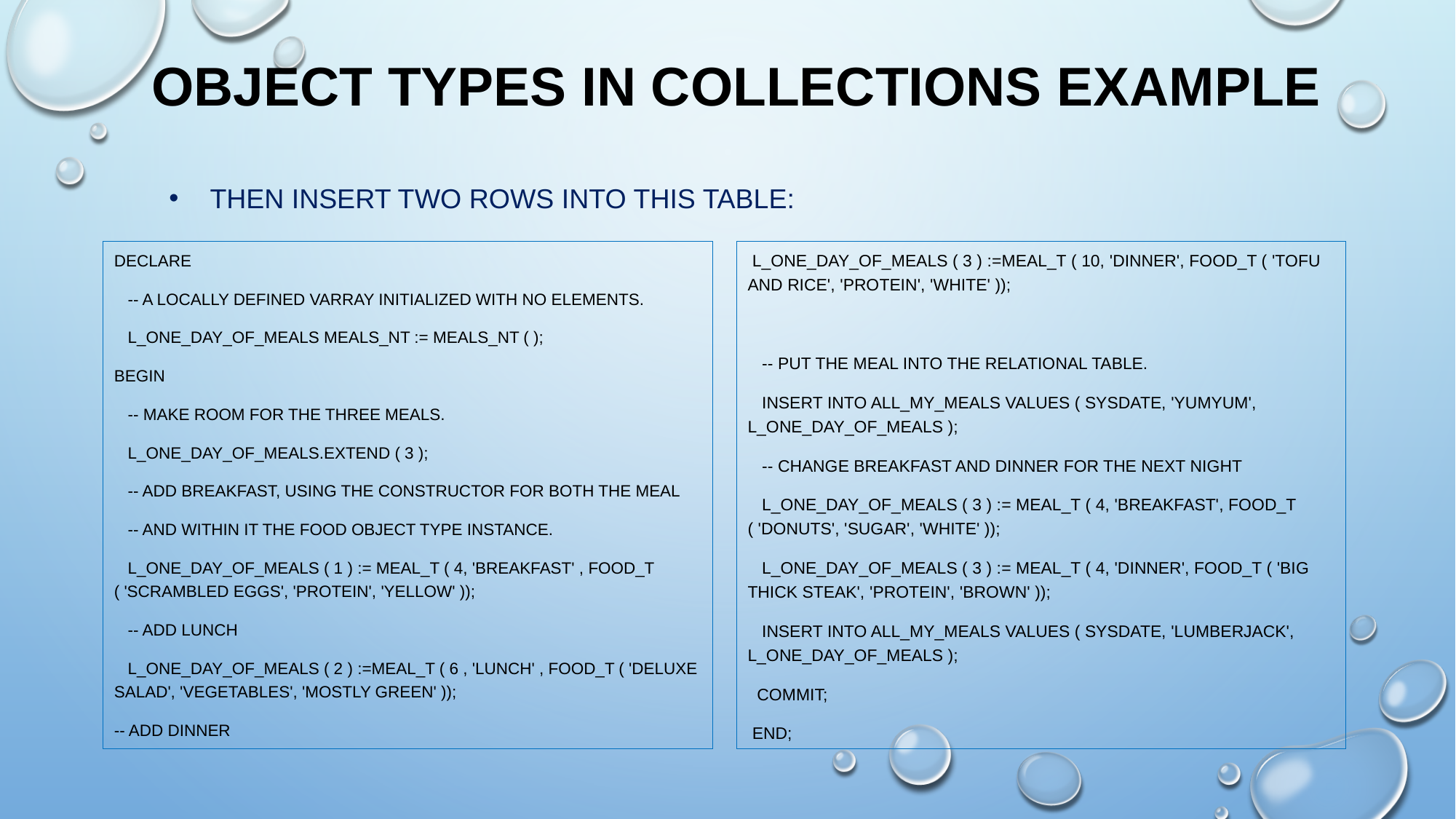

# Object Types in Collections Example
Then insert two rows into this table:
 l_one_day_of_meals ( 3 ) :=meal_t ( 10, 'DINNER', food_t ( 'Tofu and Rice', 'Protein', 'White' ));

   -- Put the meal into the relational table.
   INSERT INTO all_my_meals VALUES ( SYSDATE, 'YumYum', l_one_day_of_meals );
   -- Change breakfast and dinner for the next night
   l_one_day_of_meals ( 3 ) := meal_t ( 4, 'BREAKFAST', food_t ( 'Donuts', 'Sugar', 'White' ));
   l_one_day_of_meals ( 3 ) := meal_t ( 4, 'DINNER', food_t ( 'Big Thick Steak', 'Protein', 'Brown' ));
   INSERT INTO all_my_meals VALUES ( SYSDATE, 'Lumberjack', l_one_day_of_meals );
  COMMIT;
 END;
DECLARE
   -- A locally defined varray initialized with no elements.
   l_one_day_of_meals meals_nt := meals_nt ( );
BEGIN
   -- Make room for the three meals.
   l_one_day_of_meals.EXTEND ( 3 );
   -- Add breakfast, using the constructor for both the meal
   -- and within it the food object type instance.
   l_one_day_of_meals ( 1 ) := meal_t ( 4, 'BREAKFAST' , food_t ( 'Scrambled Eggs', 'Protein', 'Yellow' ));
   -- Add lunch
   l_one_day_of_meals ( 2 ) :=meal_t ( 6 , 'LUNCH' , food_t ( 'Deluxe Salad', 'Vegetables', 'Mostly Green' ));
-- Add dinner